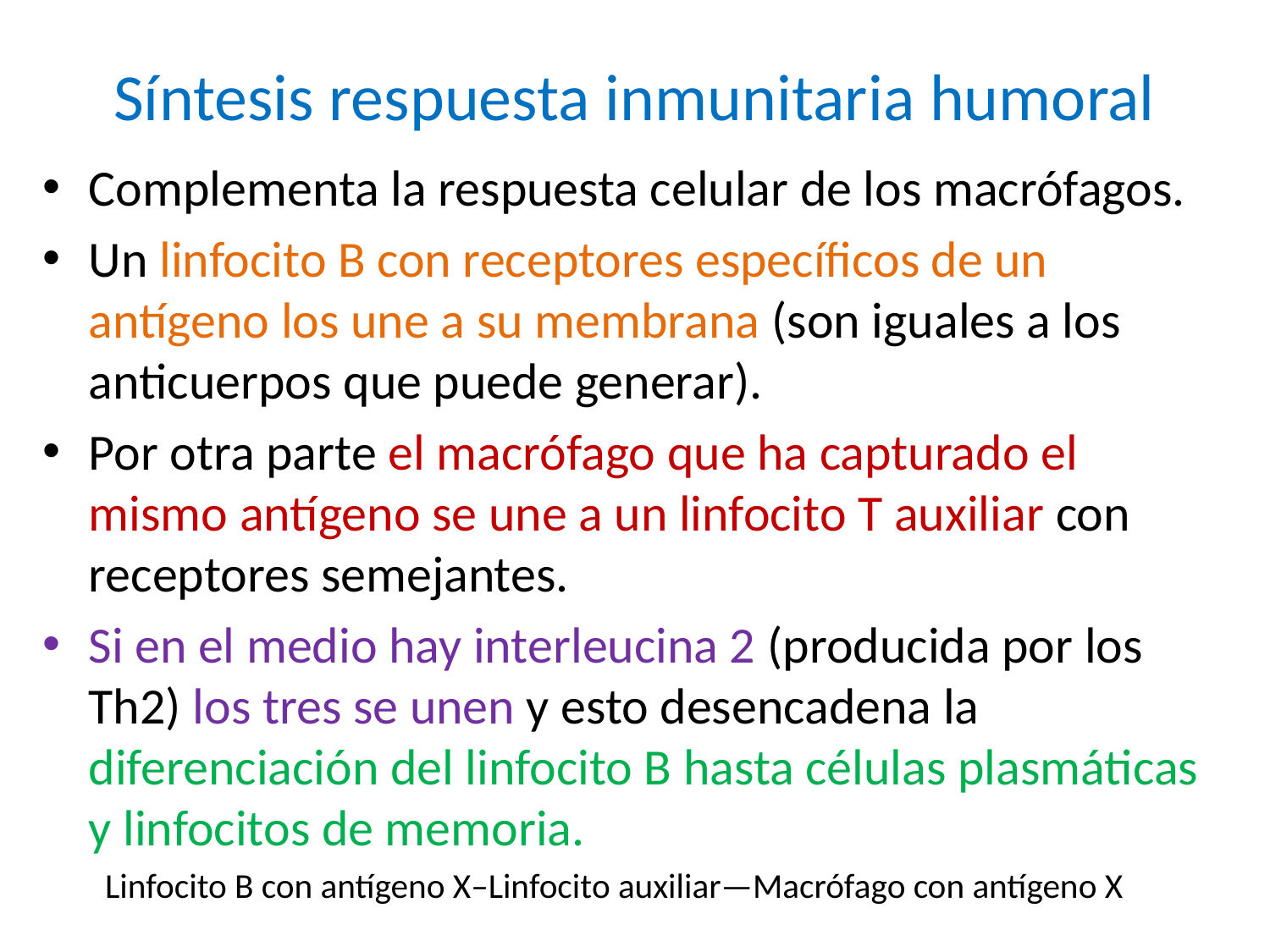

# Síntesis respuesta inmunitaria humoral
Complementa la respuesta celular de los macrófagos.
Un linfocito B con receptores específicos de un antígeno los une a su membrana (son iguales a los anticuerpos que puede generar).
Por otra parte el macrófago que ha capturado el mismo antígeno se une a un linfocito T auxiliar con receptores semejantes.
Si en el medio hay interleucina 2 (producida por los Th2) los tres se unen y esto desencadena la diferenciación del linfocito B hasta células plasmáticas y linfocitos de memoria.
        Linfocito B con antígeno X–Linfocito auxiliar—Macrófago con antígeno X